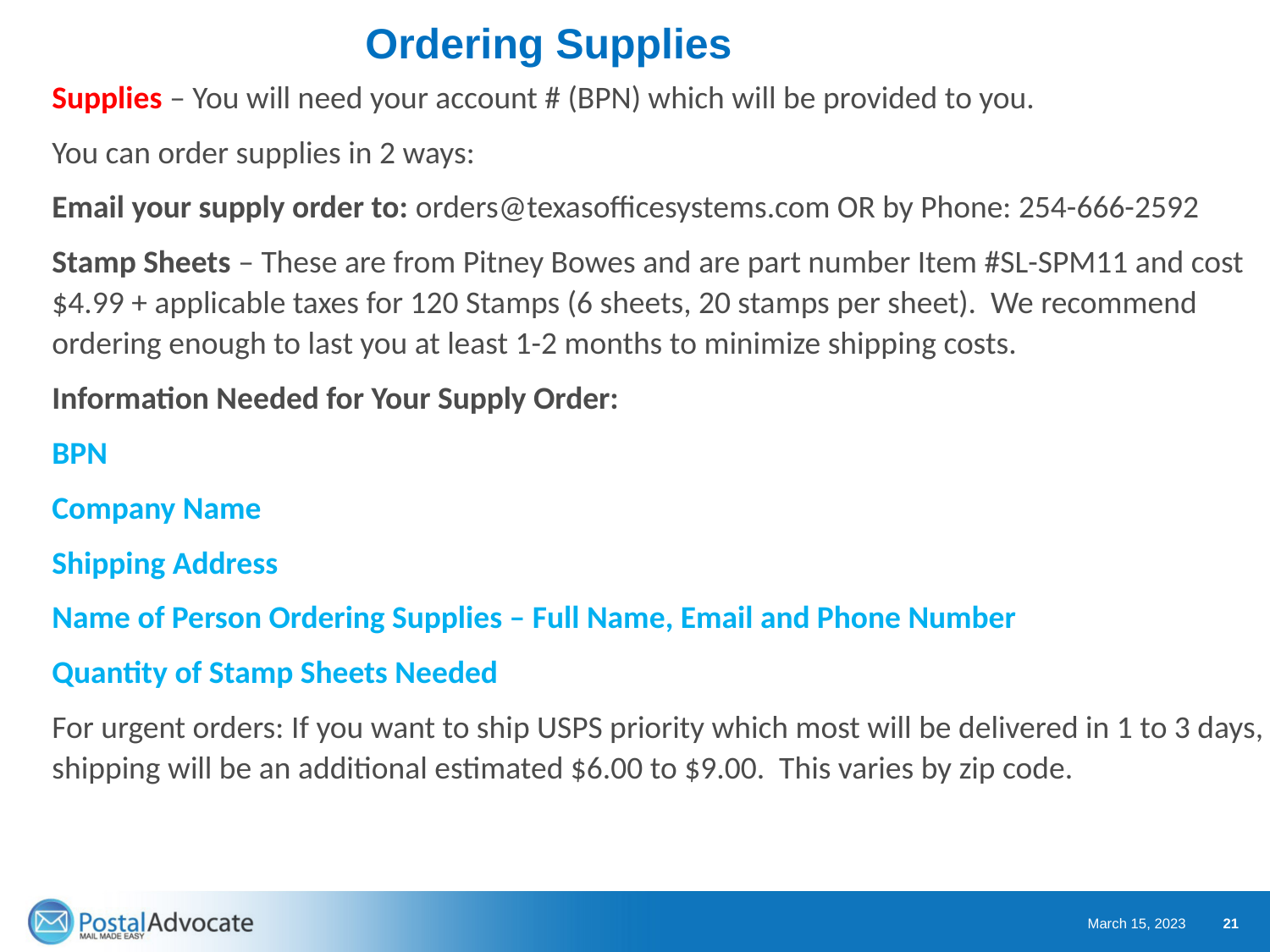

# Ordering Supplies

Supplies – You will need your account # (BPN) which will be provided to you.
You can order supplies in 2 ways:
Email your supply order to: orders@texasofficesystems.com OR by Phone: 254-666-2592
Stamp Sheets – These are from Pitney Bowes and are part number Item #SL-SPM11 and cost $4.99 + applicable taxes for 120 Stamps (6 sheets, 20 stamps per sheet).  We recommend ordering enough to last you at least 1-2 months to minimize shipping costs.
Information Needed for Your Supply Order:
BPN
Company Name
Shipping Address
Name of Person Ordering Supplies – Full Name, Email and Phone Number
Quantity of Stamp Sheets Needed
For urgent orders: If you want to ship USPS priority which most will be delivered in 1 to 3 days, shipping will be an additional estimated $6.00 to $9.00.  This varies by zip code.

March 15, 2023
21